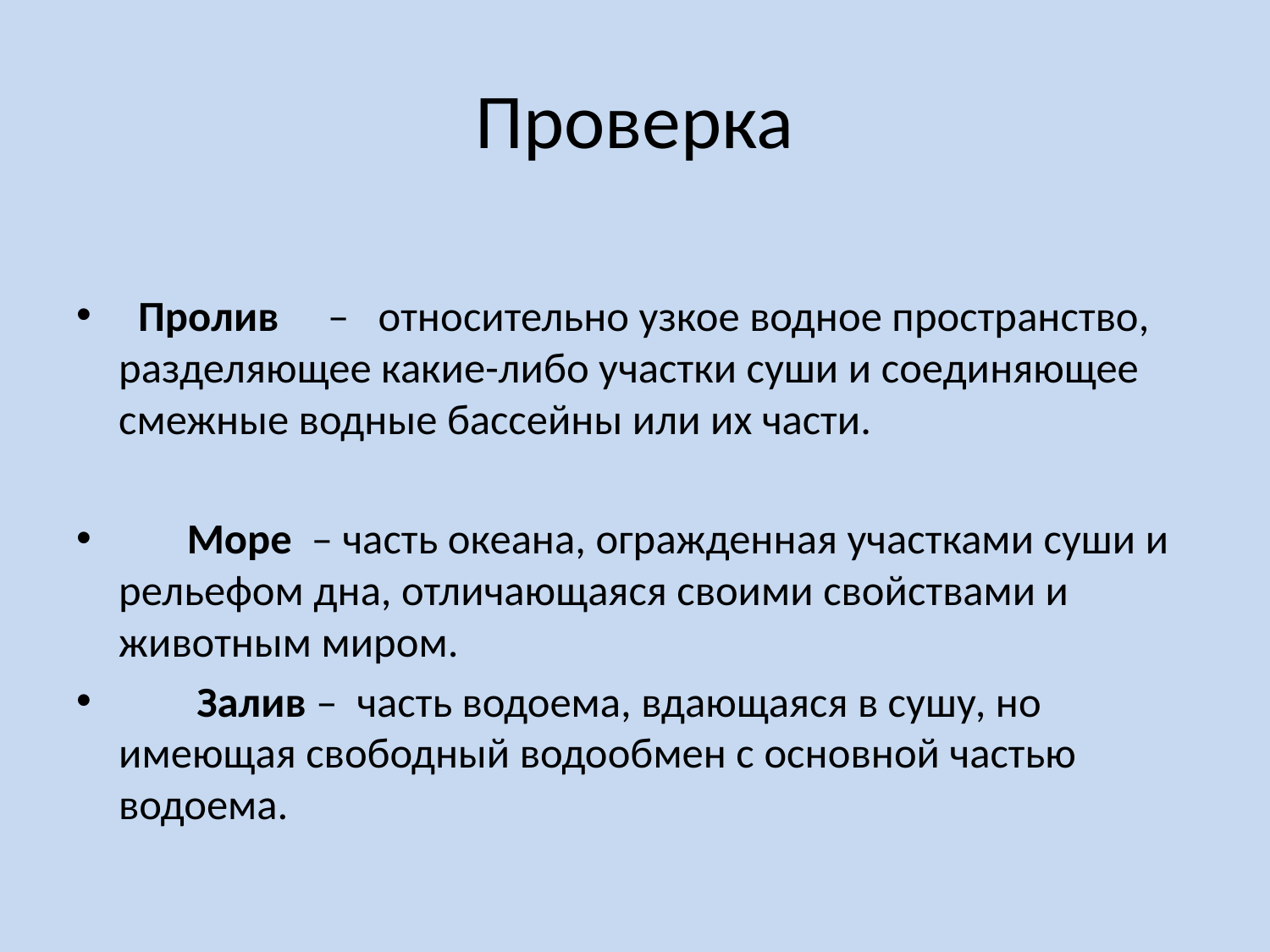

# Проверка

  Пролив     –   относительно узкое водное пространство, разделяющее какие-либо участки суши и соединяющее смежные водные бассейны или их части.

       Море  – часть океана, огражденная участками суши и рельефом дна, отличающаяся своими свойствами и животным миром.
        Залив –  часть водоема, вдающаяся в сушу, но имеющая свободный водообмен с основной частью водоема.